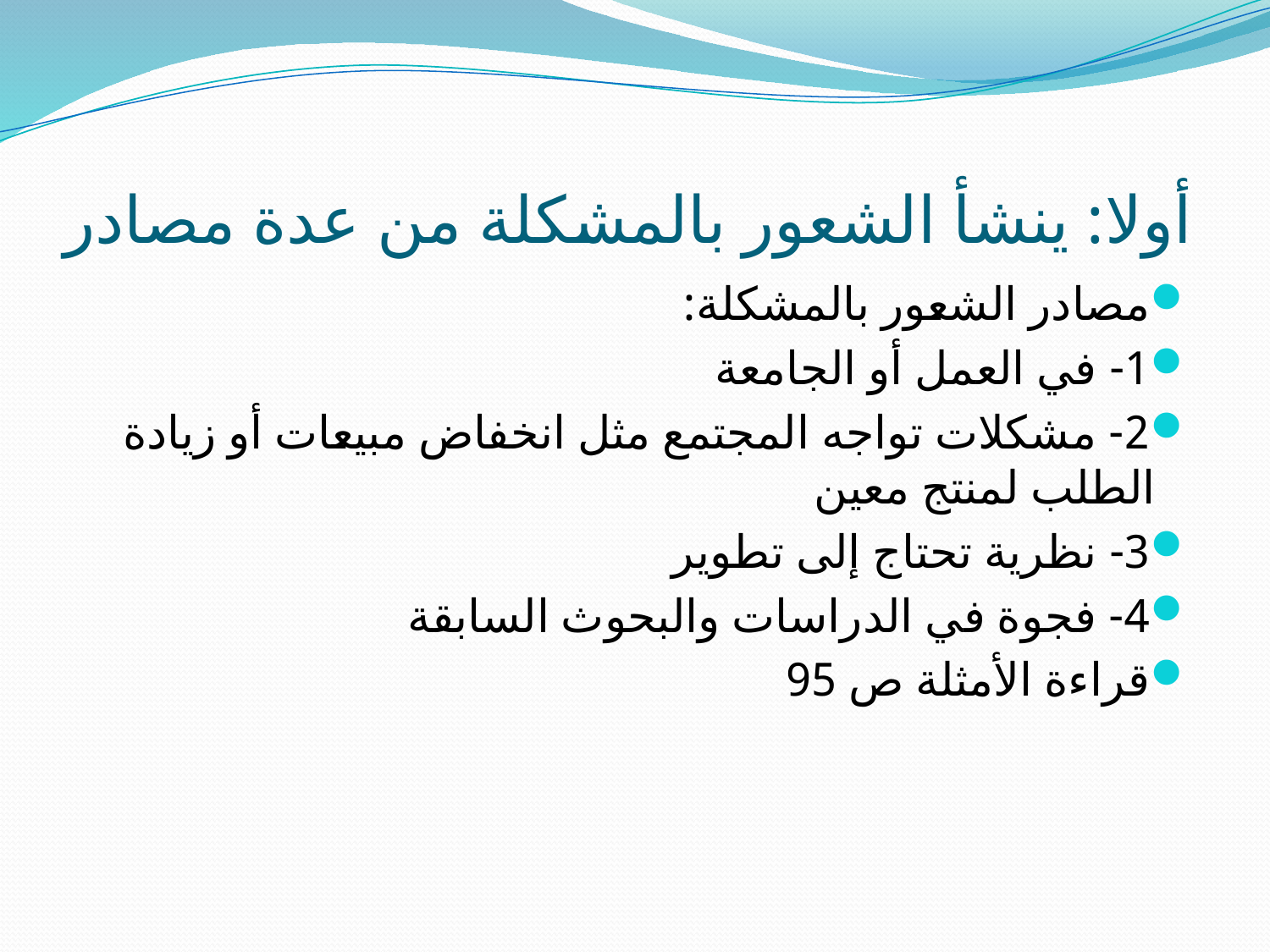

# أولا: ينشأ الشعور بالمشكلة من عدة مصادر
مصادر الشعور بالمشكلة:
1- في العمل أو الجامعة
2- مشكلات تواجه المجتمع مثل انخفاض مبيعات أو زيادة الطلب لمنتج معين
3- نظرية تحتاج إلى تطوير
4- فجوة في الدراسات والبحوث السابقة
قراءة الأمثلة ص 95